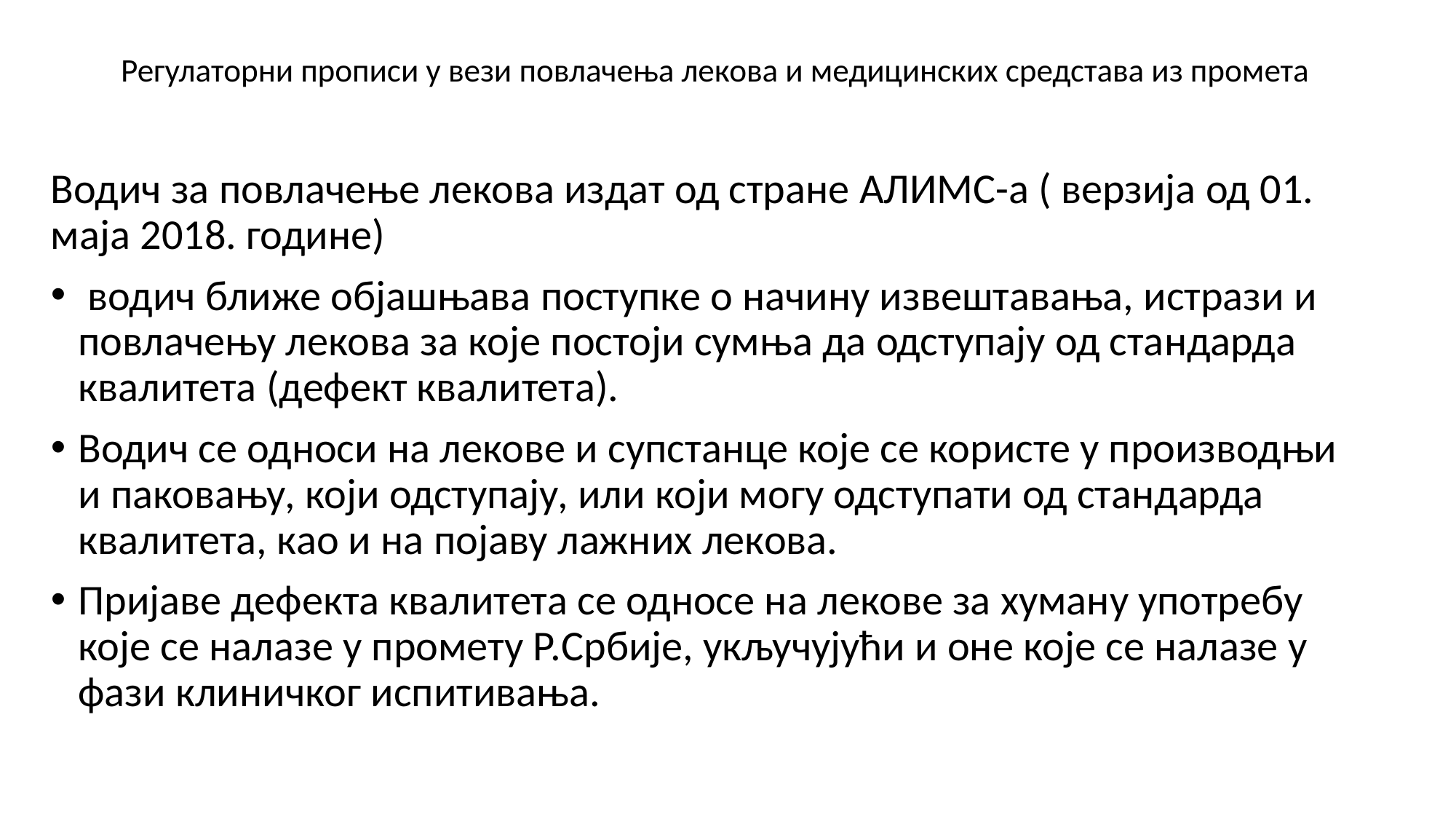

# Регулаторни прописи у вези повлачења лекова и медицинских средстава из промета
Водич за повлачење лекова издат од стране АЛИМС-а ( верзија од 01. маја 2018. године)
 водич ближе објашњава поступке о начину извештавања, истрази и повлачењу лекова за које постоји сумња да одступају од стандарда квалитета (дефект квалитета).
Водич се односи на лекове и супстанце које се користе у производњи и паковању, који одступају, или који могу одступати од стандарда квалитета, као и на појаву лажних лекова.
Пријаве дефекта квалитета се односе на лекове за хуману употребу које се налазе у промету Р.Србије, укључујући и оне које се налазе у фази клиничког испитивања.